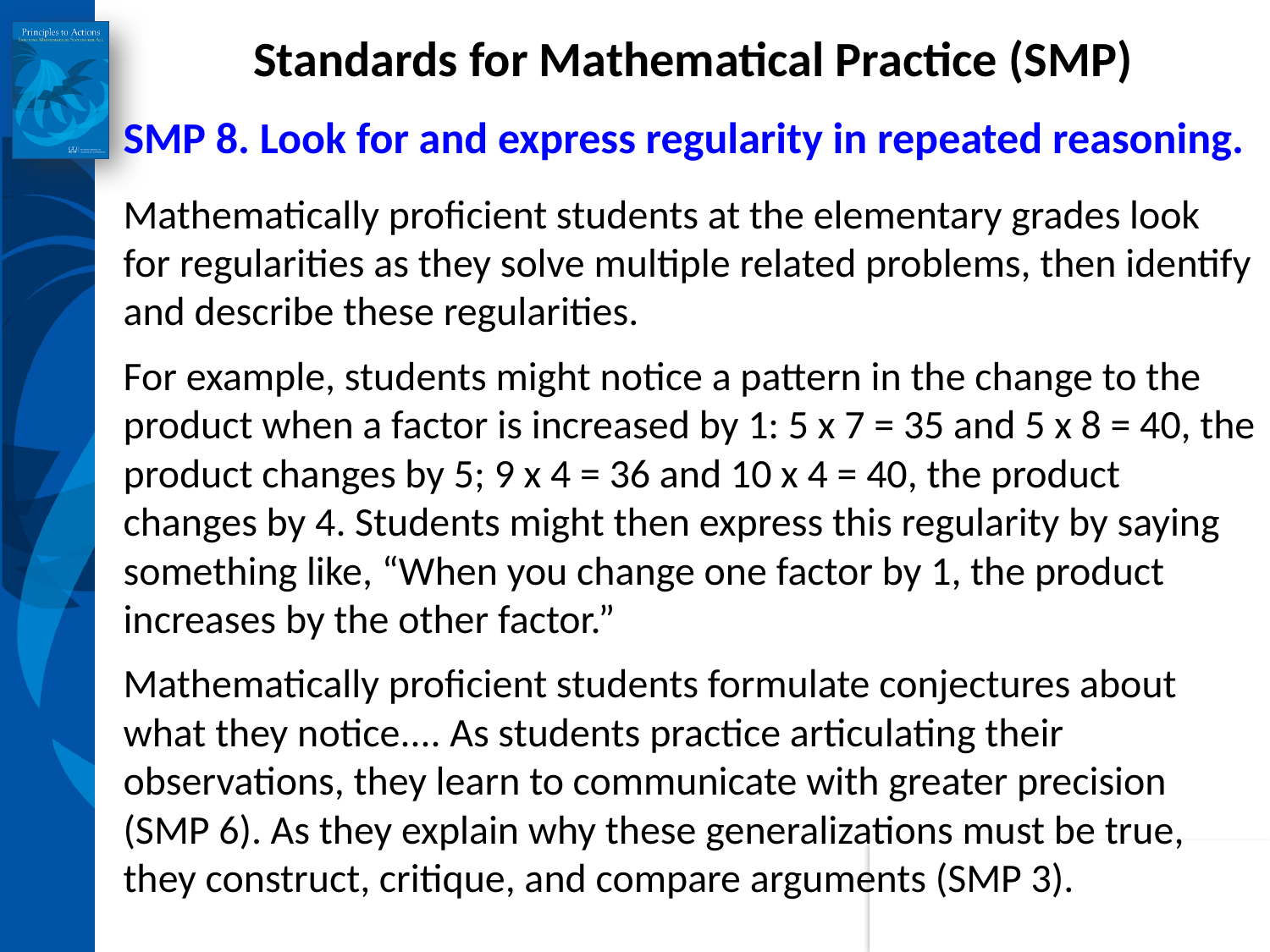

# Standards for Mathematical Practice (SMP)
SMP 8. Look for and express regularity in repeated reasoning.

Mathematically proficient students at the elementary grades look for regularities as they solve multiple related problems, then identify and describe these regularities.
For example, students might notice a pattern in the change to the product when a factor is increased by 1: 5 x 7 = 35 and 5 x 8 = 40, the product changes by 5; 9 x 4 = 36 and 10 x 4 = 40, the product changes by 4. Students might then express this regularity by saying something like, “When you change one factor by 1, the product increases by the other factor.”
Mathematically proficient students formulate conjectures about what they notice.... As students practice articulating their observations, they learn to communicate with greater precision (SMP 6). As they explain why these generalizations must be true, they construct, critique, and compare arguments (SMP 3).